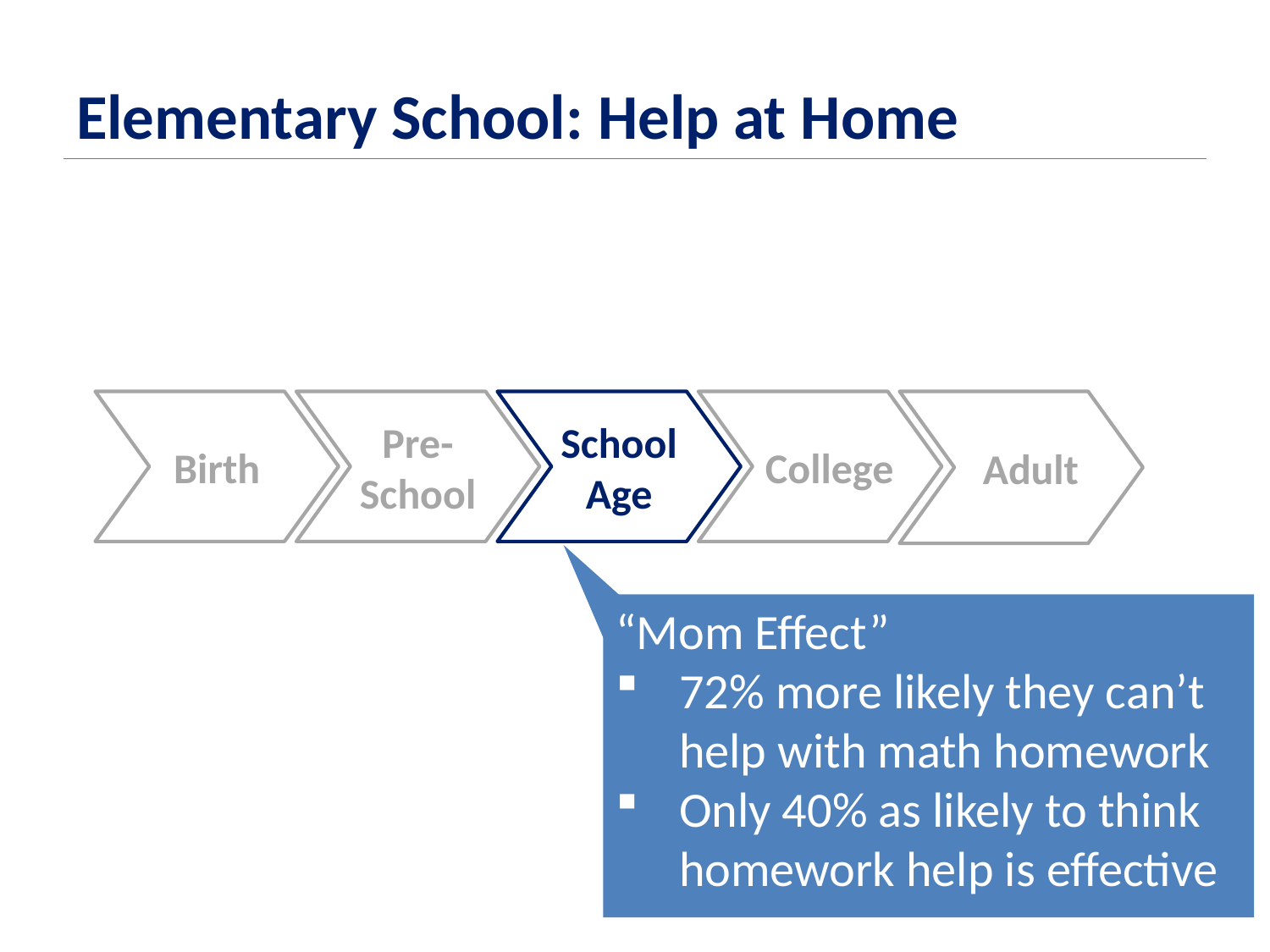

# Elementary School: Help at Home
Birth
Pre-
School
School
Age
  College
  Adult

“Mom Effect”
72% more likely they can’t help with math homework
Only 40% as likely to think homework help is effective